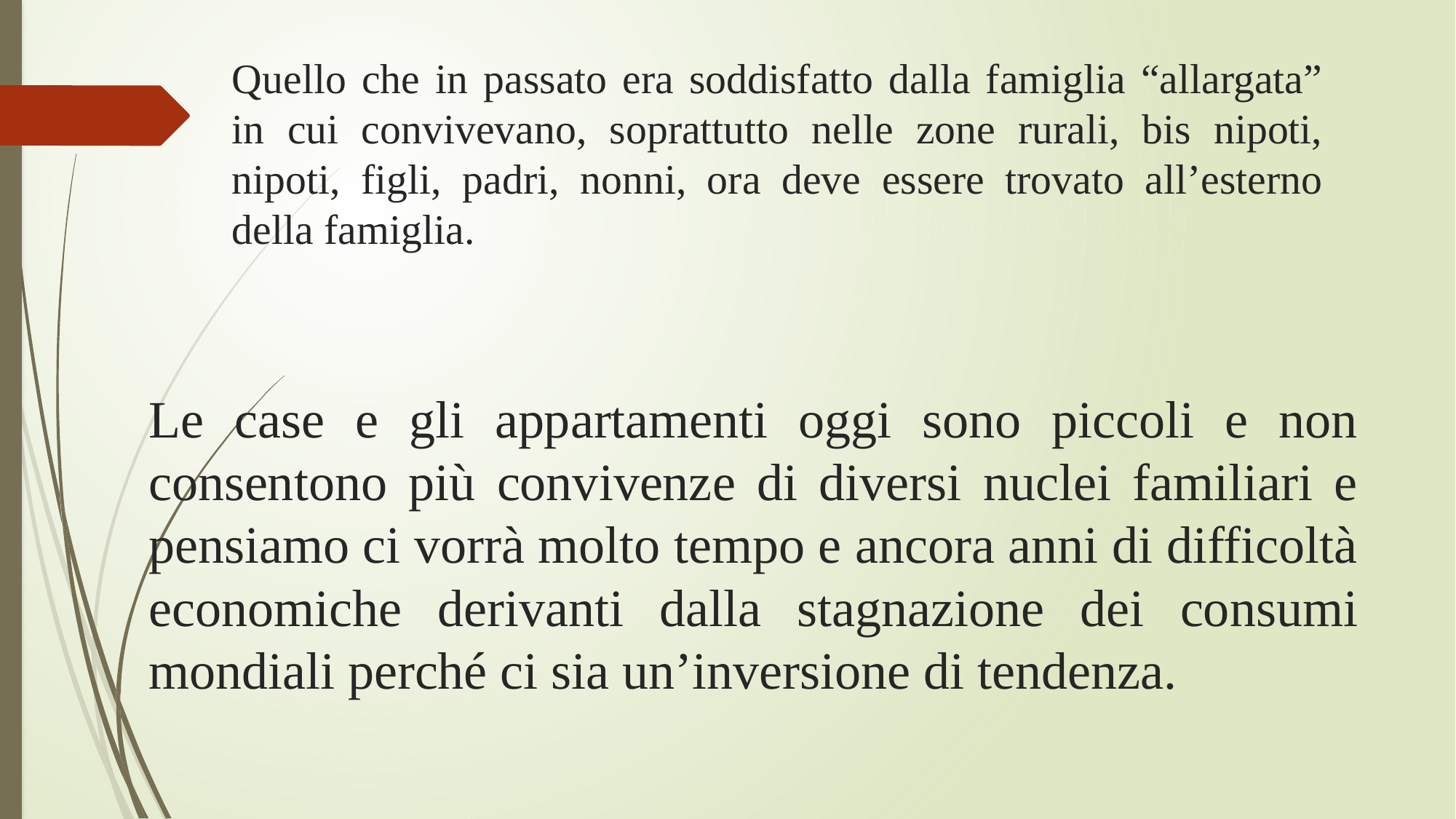

# Quello che in passato era soddisfatto dalla famiglia “allargata” in cui convivevano, soprattutto nelle zone rurali, bis nipoti, nipoti, figli, padri, nonni, ora deve essere trovato all’esterno della famiglia.
Le case e gli appartamenti oggi sono piccoli e non consentono più convivenze di diversi nuclei familiari e pensiamo ci vorrà molto tempo e ancora anni di difficoltà economiche derivanti dalla stagnazione dei consumi mondiali perché ci sia un’inversione di tendenza.